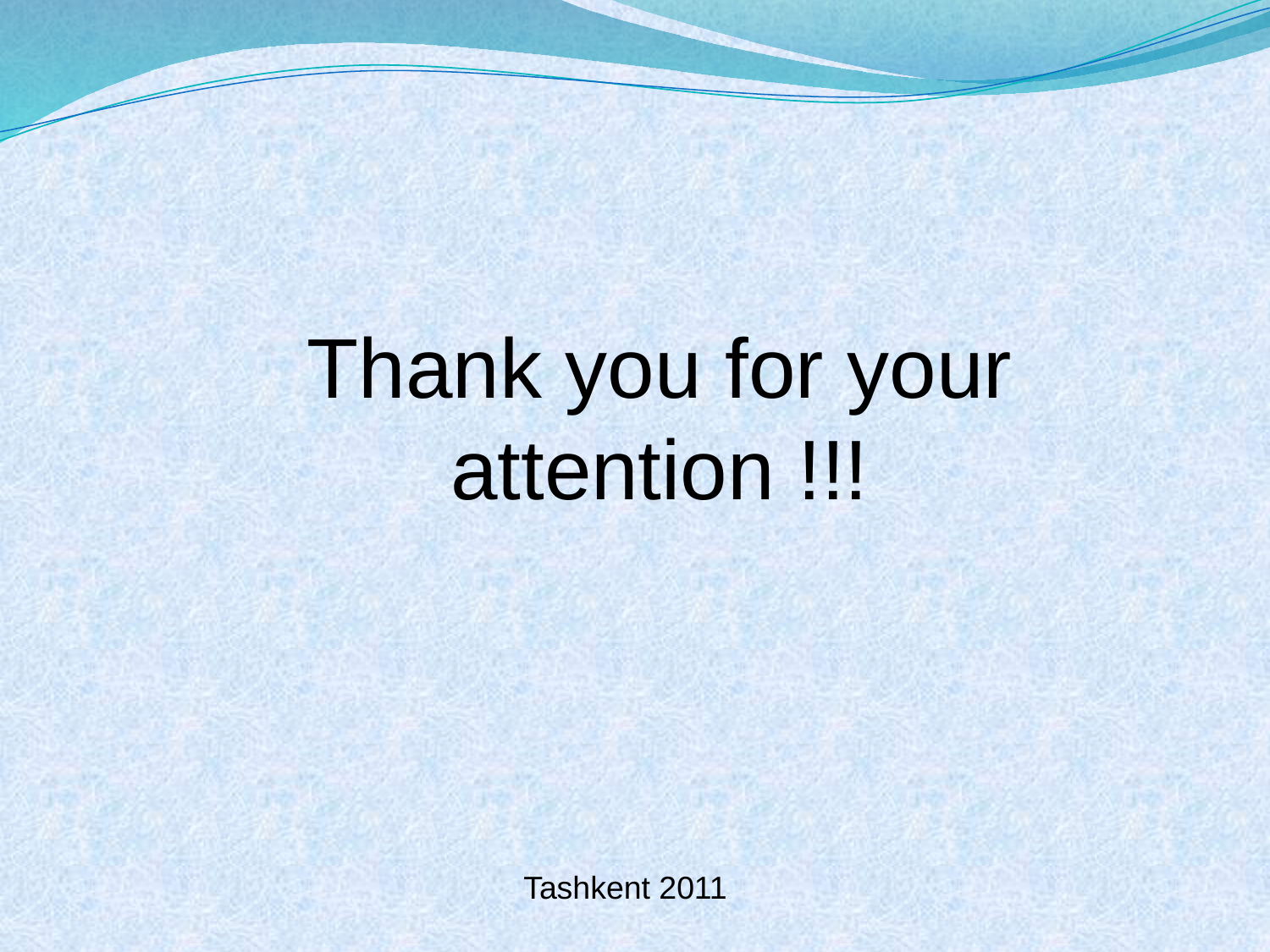

Thank you for your attention !!!

          Tashkent 2011